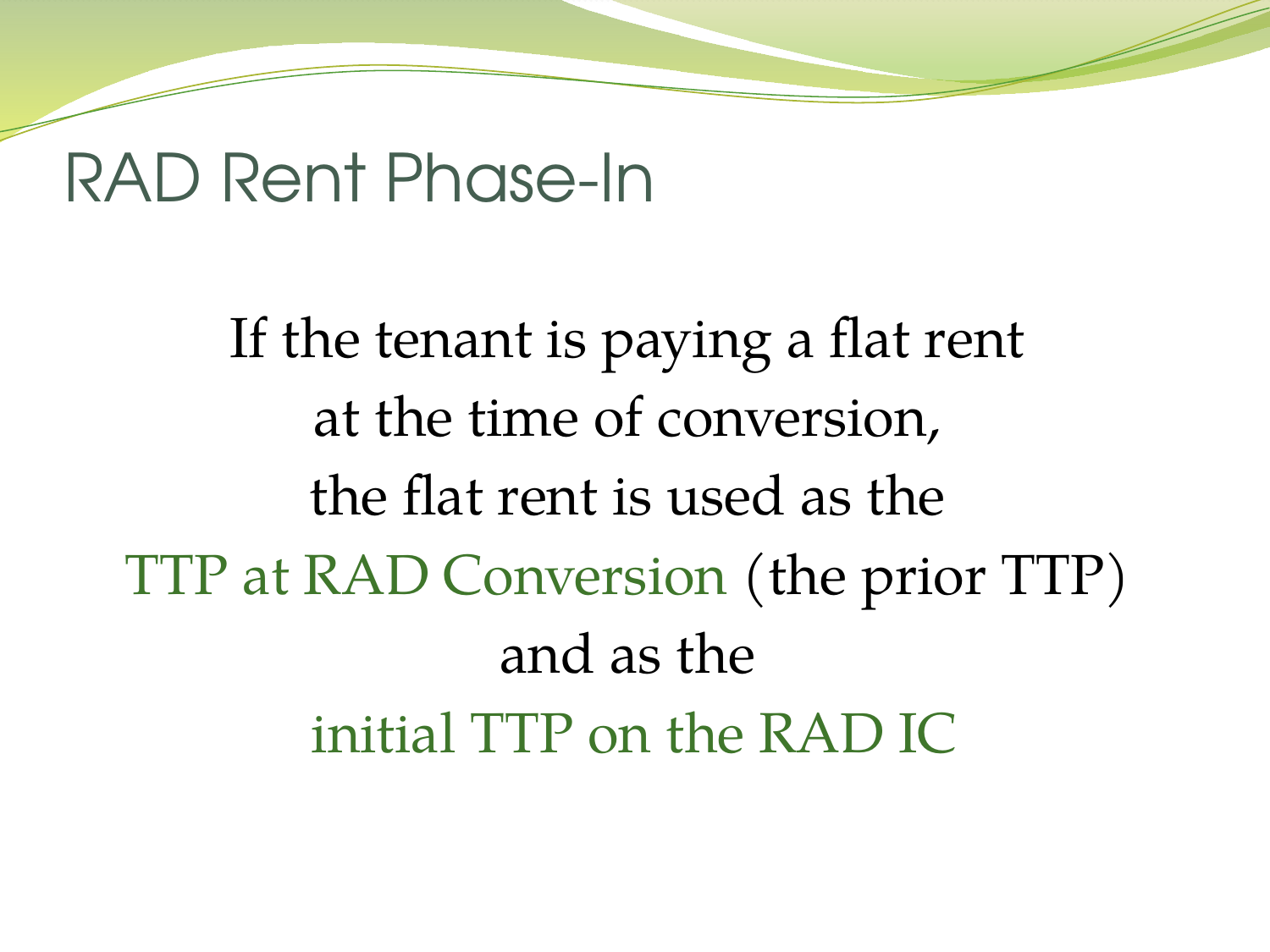

# RAD Rent Phase-In
If the tenant is paying a flat rent
at the time of conversion,
the flat rent is used as the
TTP at RAD Conversion (the prior TTP)
and as the
initial TTP on the RAD IC